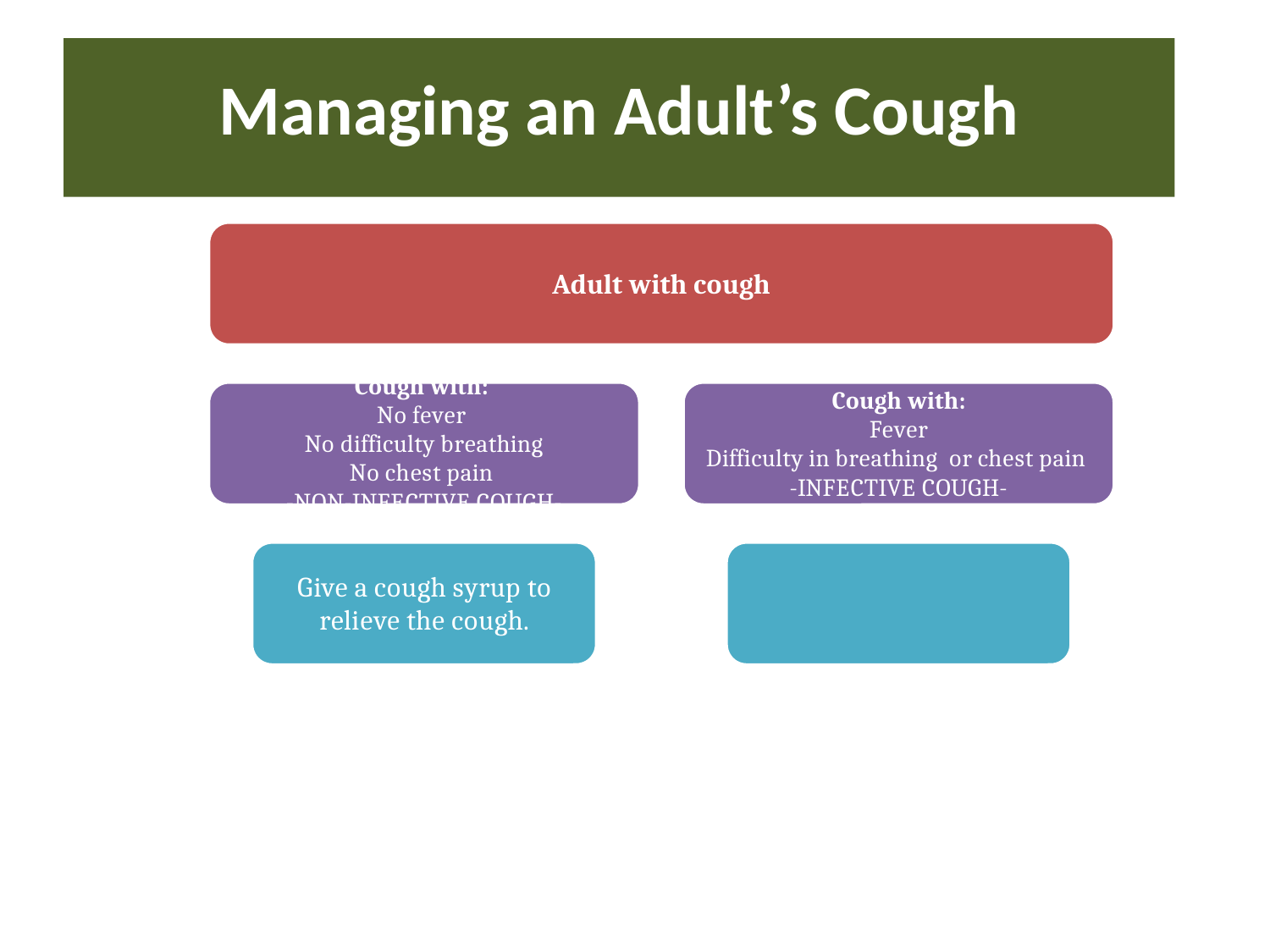

# Managing an Adult’s Cough
Adult with cough
Cough with:
No fever
No difficulty breathing
No chest pain
-NON-INFECTIVE COUGH-
Give a cough syrup to relieve the cough.
Cough with:
Fever
Difficulty in breathing  or chest pain
-INFECTIVE COUGH-